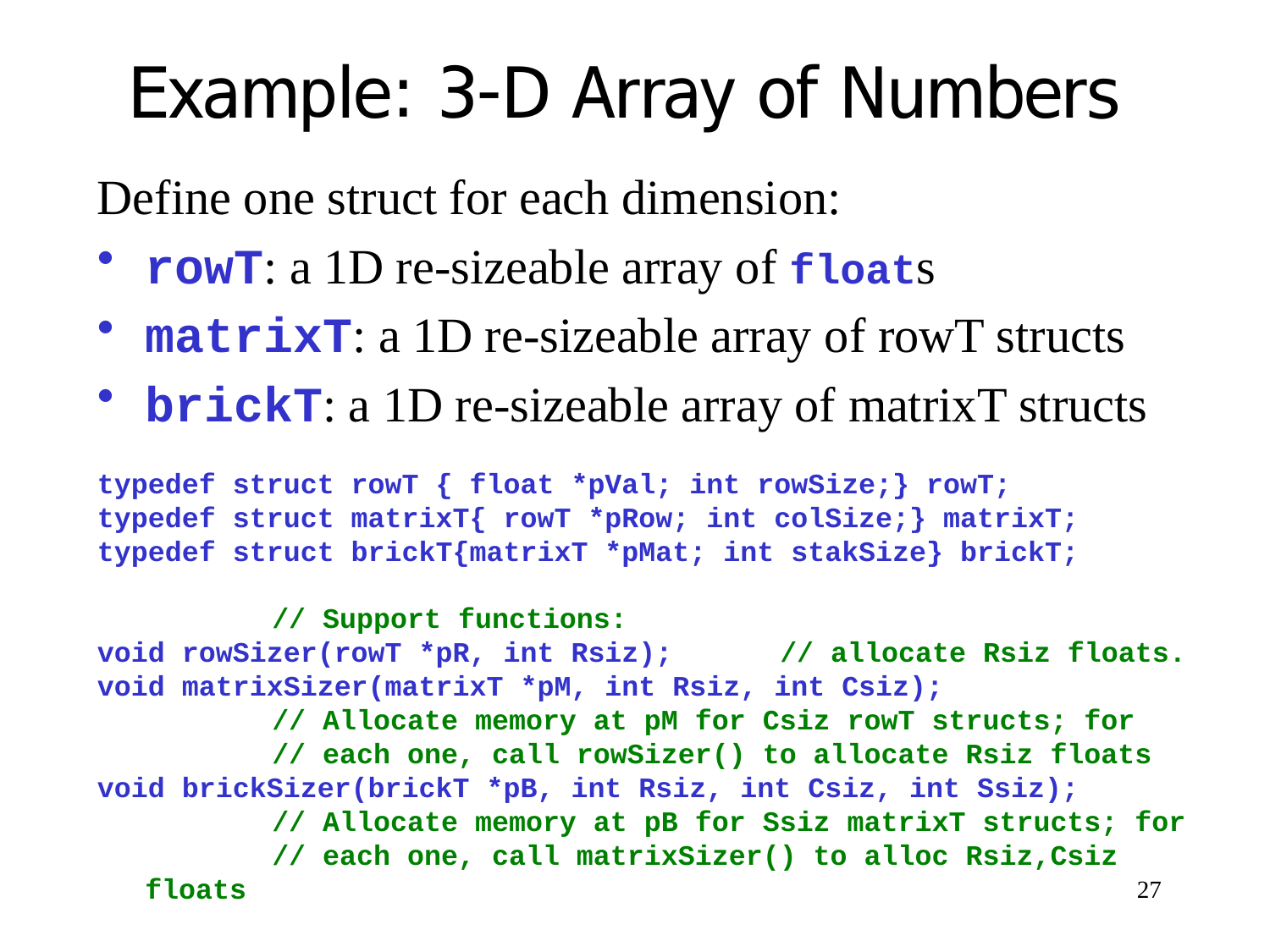

# Example: 3-D Array of Numbers
Define one struct for each dimension:
rowT: a 1D re-sizeable array of floats
matrixT: a 1D re-sizeable array of rowT structs
brickT: a 1D re-sizeable array of matrixT structs

typedef struct rowT { float *pVal; int rowSize;} rowT;
typedef struct matrixT{ rowT *pRow; int colSize;} matrixT;
typedef struct brickT{matrixT *pMat; int stakSize} brickT;

		// Support functions:
void rowSizer(rowT *pR, int Rsiz);	// allocate Rsiz floats.
void matrixSizer(matrixT *pM, int Rsiz, int Csiz);
		// Allocate memory at pM for Csiz rowT structs; for
	// each one, call rowSizer() to allocate Rsiz floats
void brickSizer(brickT *pB, int Rsiz, int Csiz, int Ssiz);
		// Allocate memory at pB for Ssiz matrixT structs; for
		// each one, call matrixSizer() to alloc Rsiz,Csiz floats
27